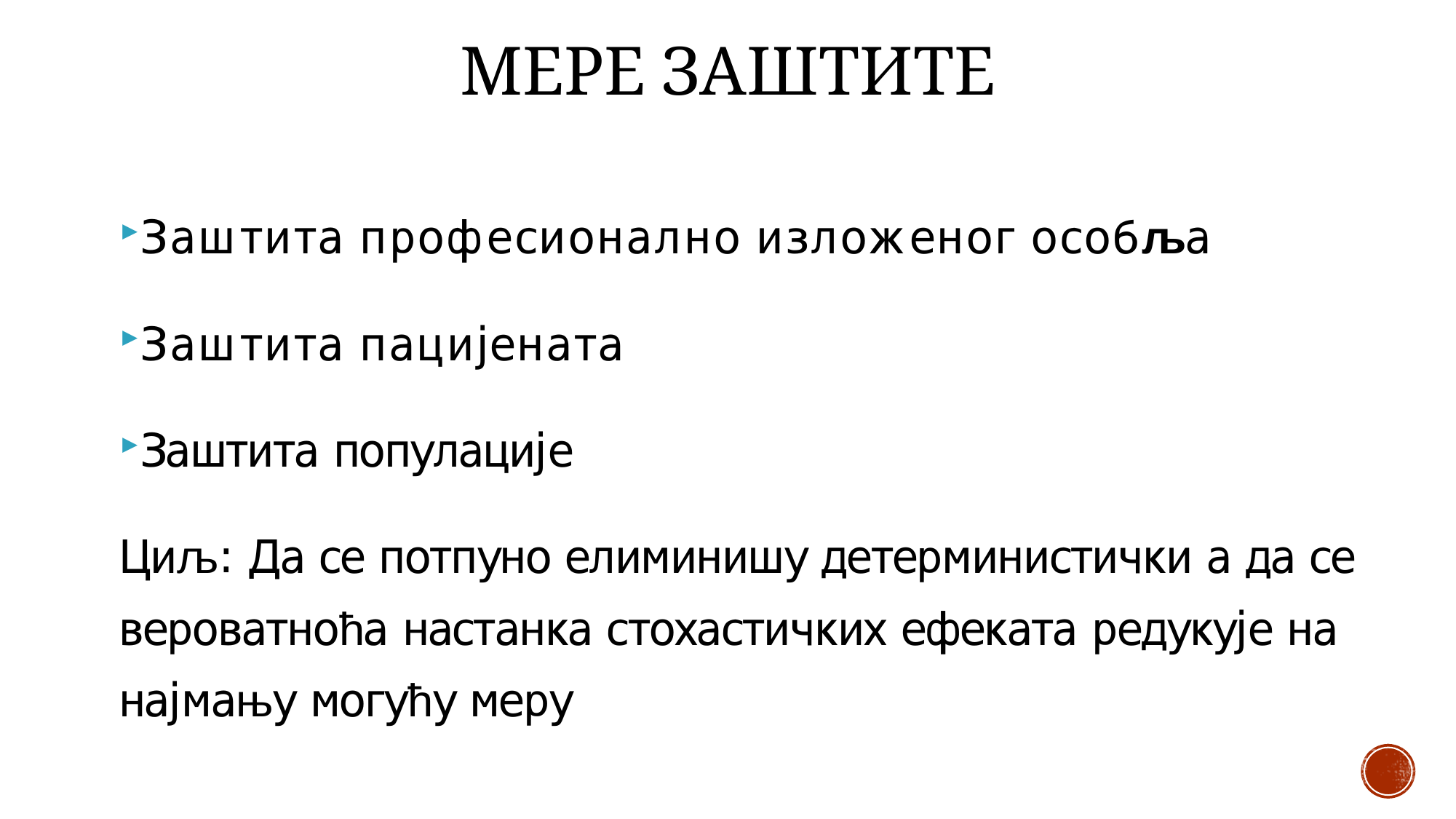

# Мере заштите
Заштита професионално изложеног особља
Заштита пацијената
Заштита популације
Циљ: Да се потпуно елиминишу детерминистички а да се вероватноћа настанка стохастичких ефеката редукује на најмању могућу меру